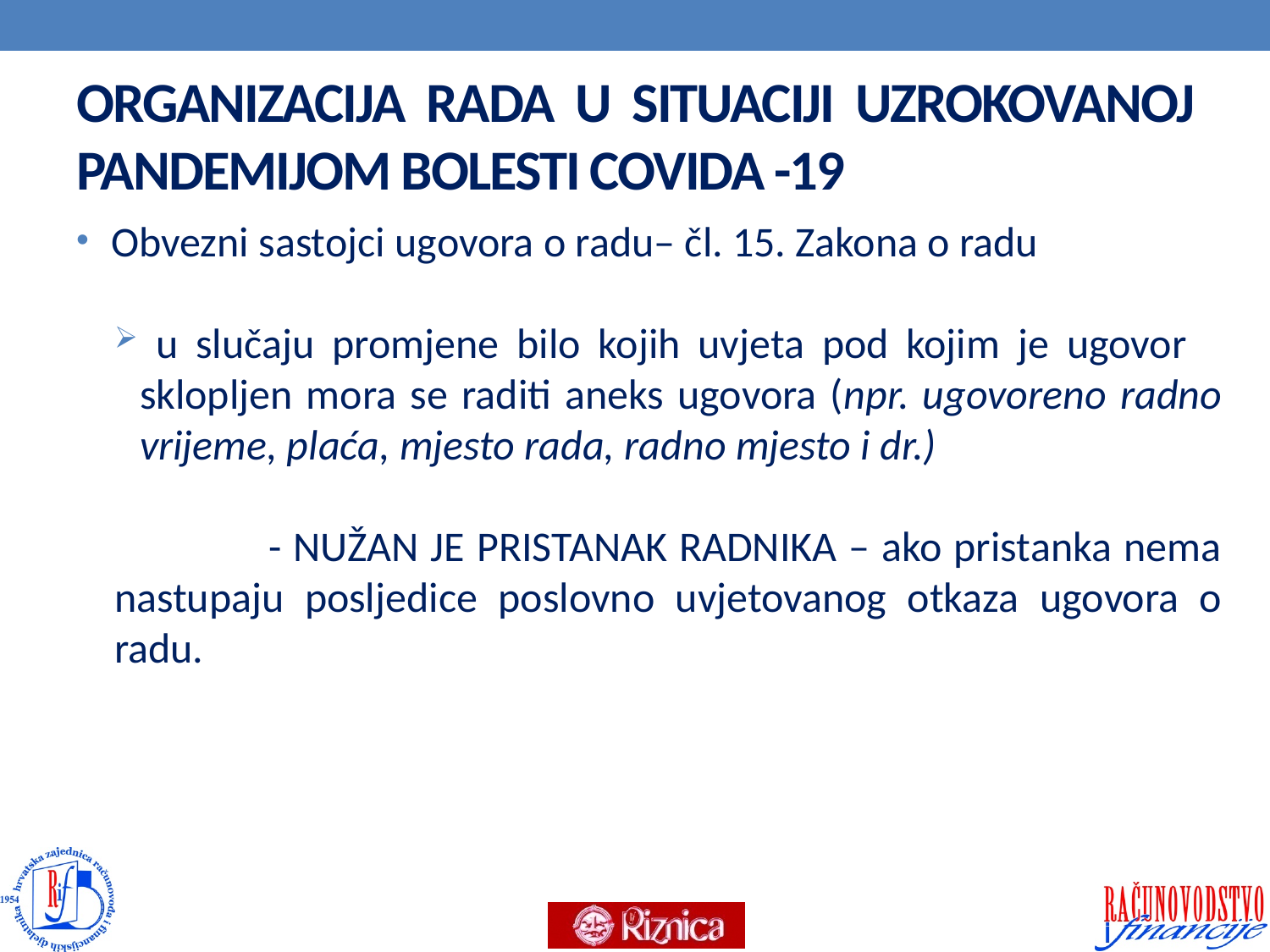

# ORGANIZACIJA RADA U SITUACIJI UZROKOVANOJ PANDEMIJOM BOLESTI COVIDA -19
 Obvezni sastojci ugovora o radu– čl. 15. Zakona o radu

 u slučaju promjene bilo kojih uvjeta pod kojim je ugovor   sklopljen mora se raditi aneks ugovora (npr. ugovoreno radno vrijeme, plaća, mjesto rada, radno mjesto i dr.)

             - NUŽAN JE PRISTANAK RADNIKA – ako pristanka nema nastupaju posljedice poslovno uvjetovanog otkaza ugovora o radu.